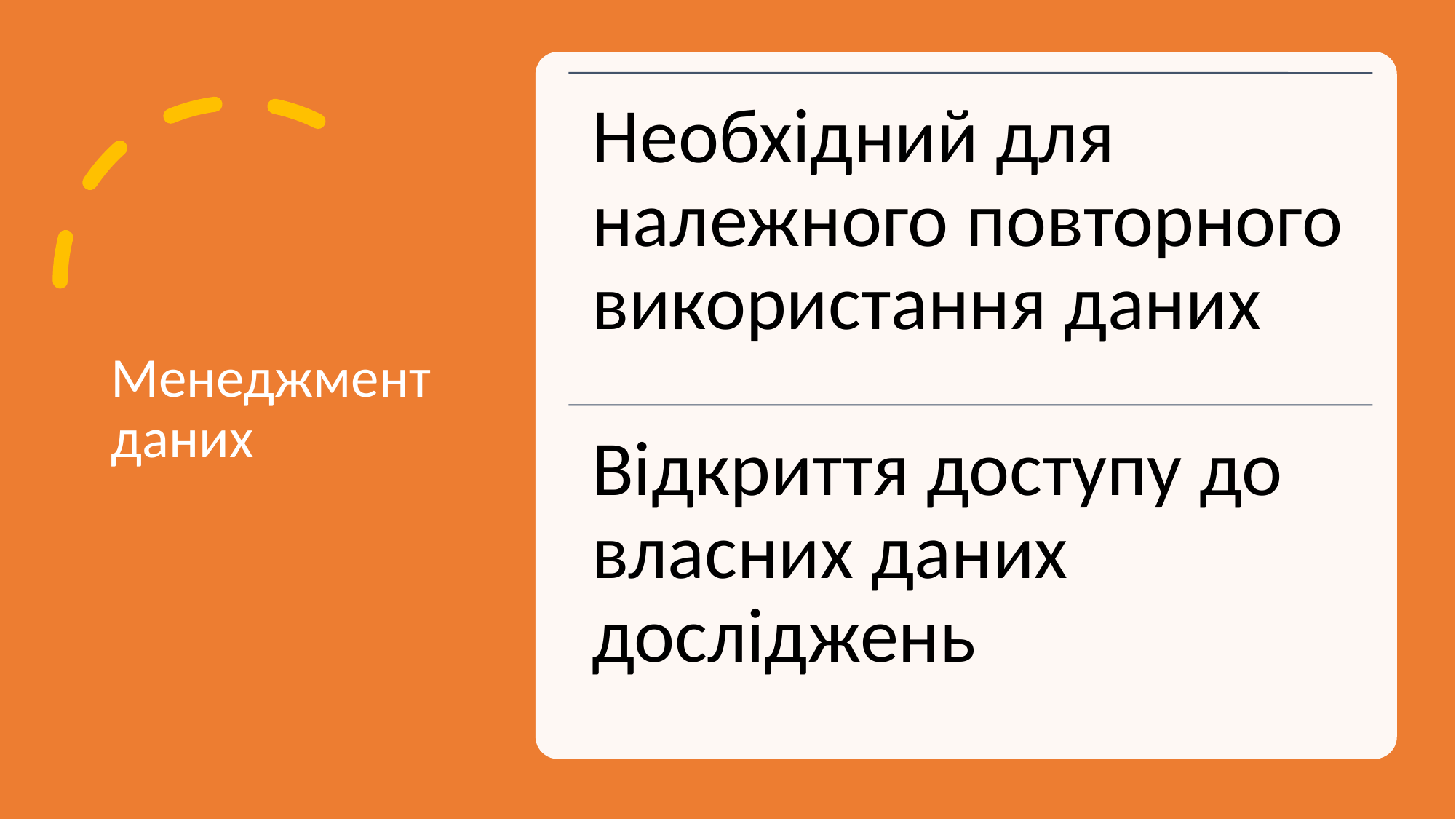

Необхідний для належного повторного використання даних
Відкриття доступу до власних даних досліджень
# Менеджмент даних